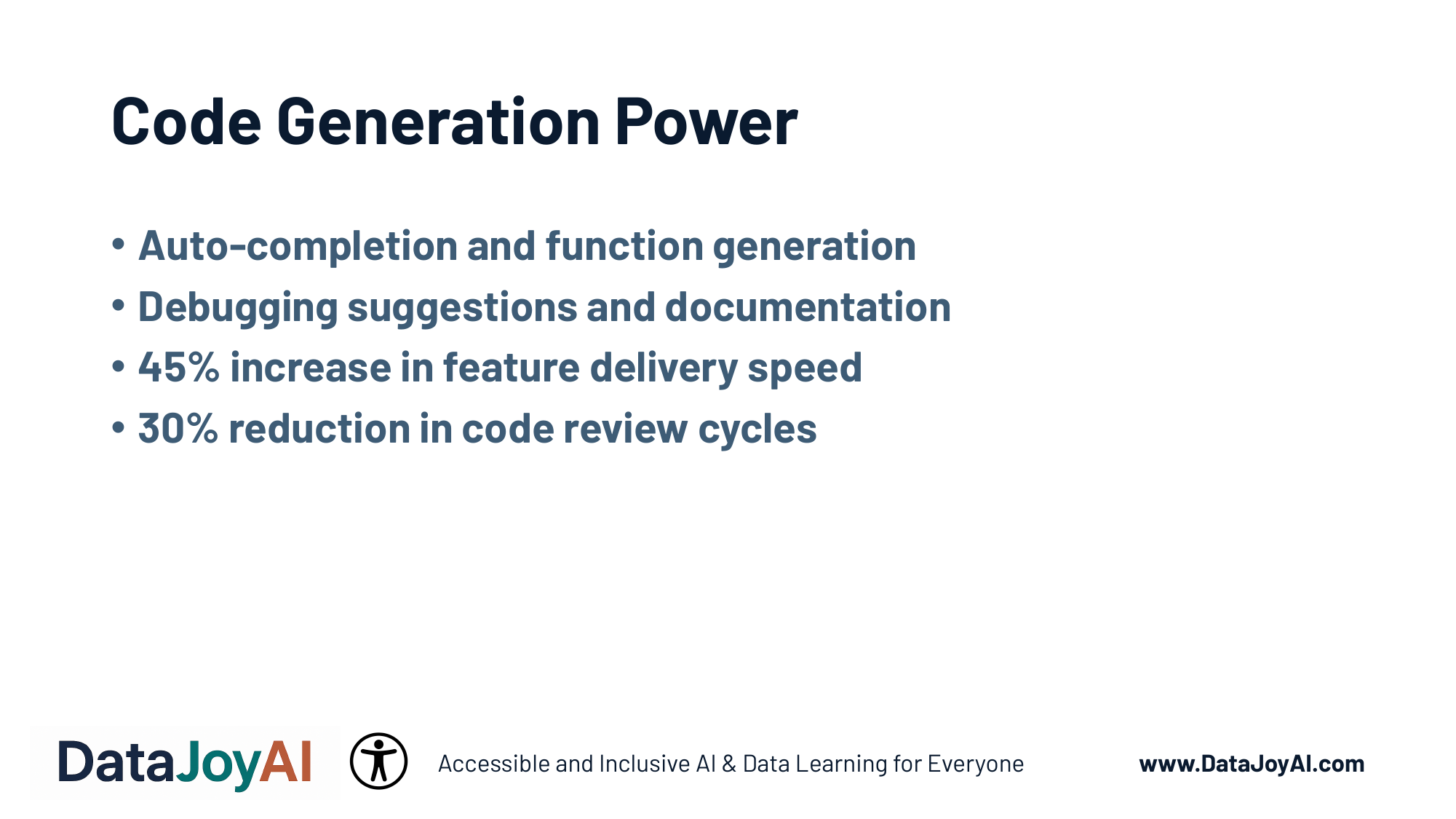

# Code Generation Power
Auto-completion and function generation
Debugging suggestions and documentation
45% increase in feature delivery speed
30% reduction in code review cycles